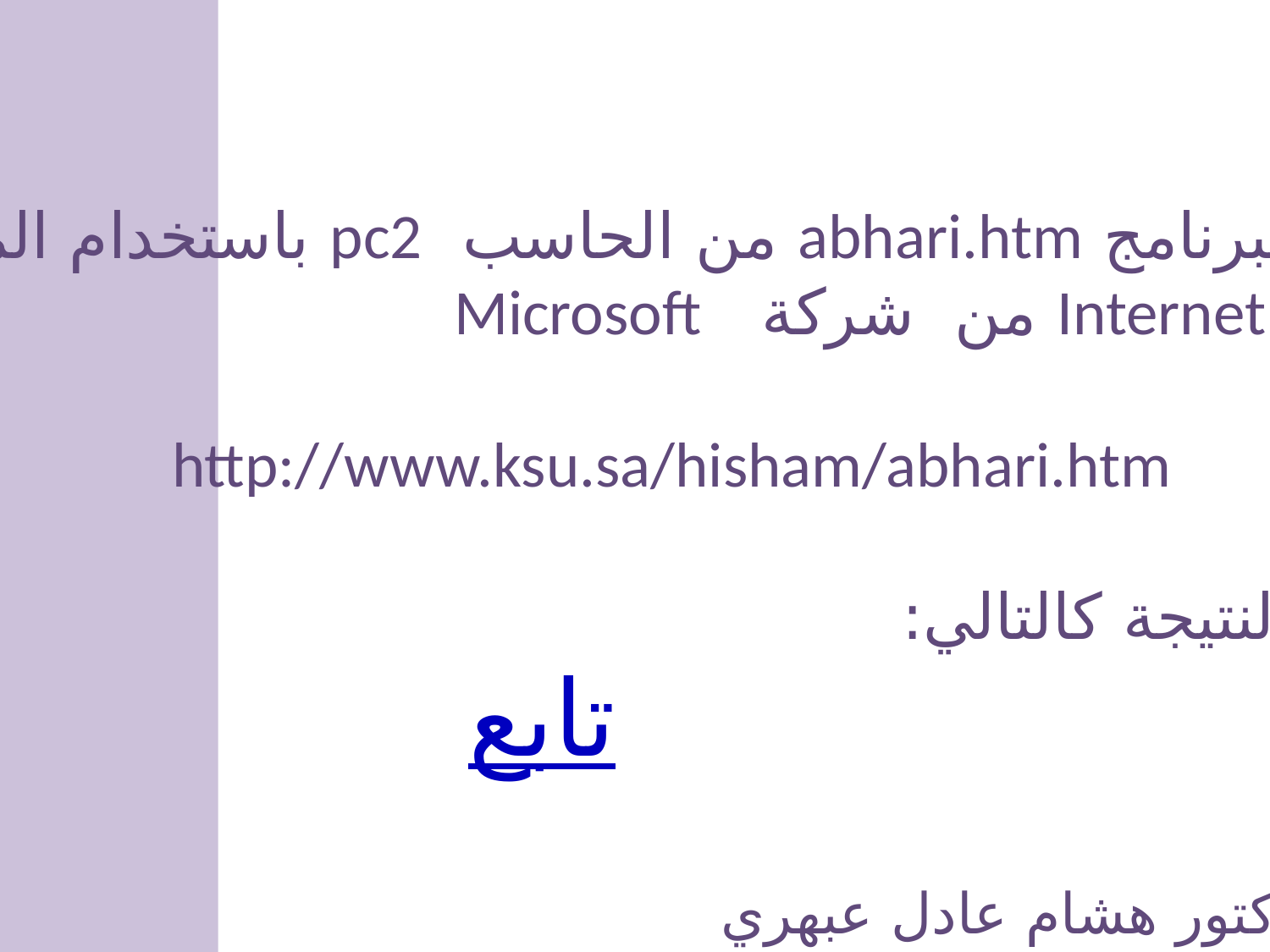

ننفذ هذا لبرنامج abhari.htm من الحاسب  pc2 باستخدام المتصفح
 Internet Explorer من  شركة   Microsoft

http://www.ksu.sa/hisham/abhari.htm

 و تكون النتيجة كالتالي:
تابع
الدكتور هشام عادل عبهري